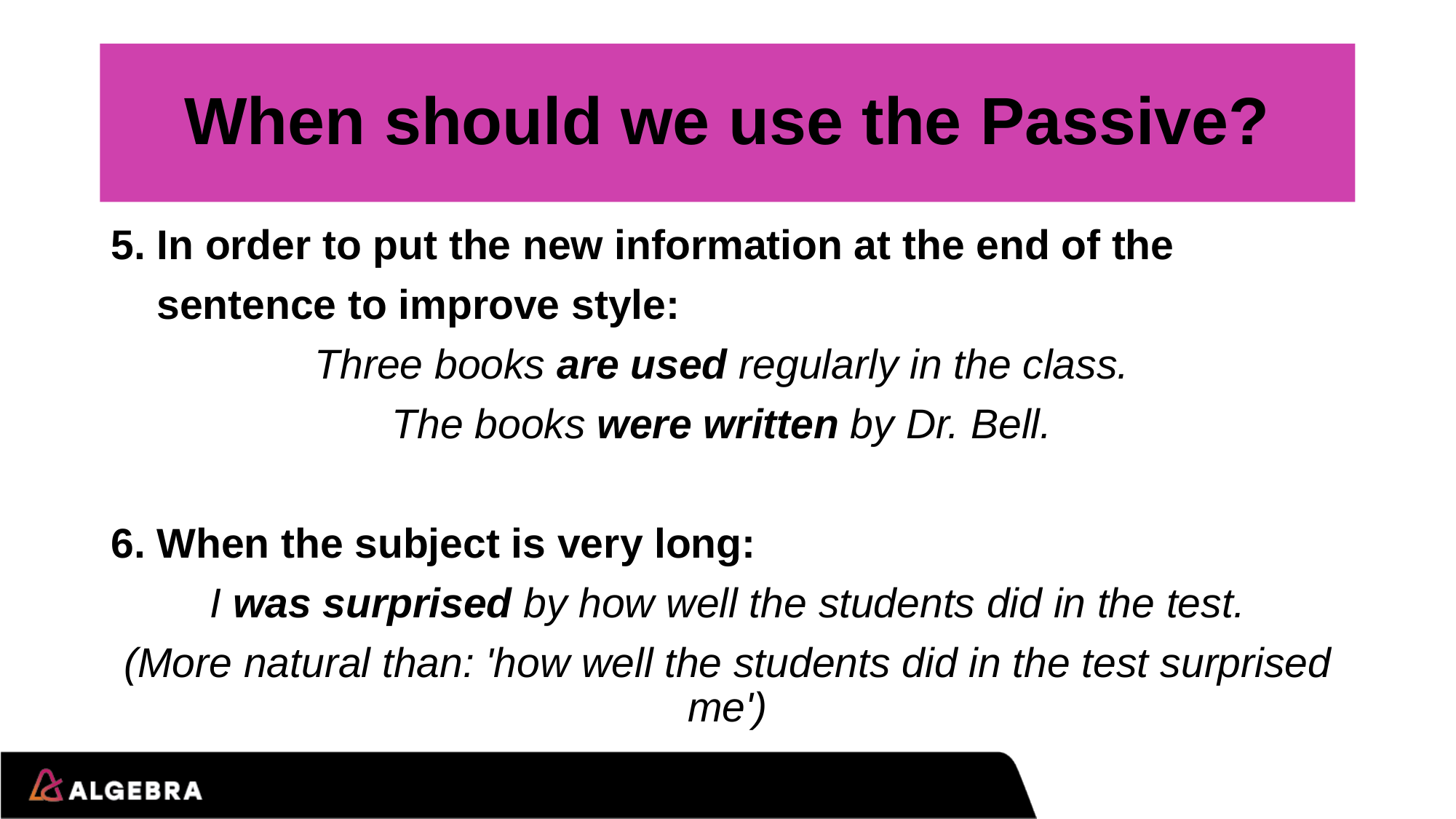

# When should we use the Passive?
5. In order to put the new information at the end of the
    sentence to improve style:
Three books are used regularly in the class.
The books were written by Dr. Bell.

6. When the subject is very long:
I was surprised by how well the students did in the test.
(More natural than: 'how well the students did in the test surprised me')